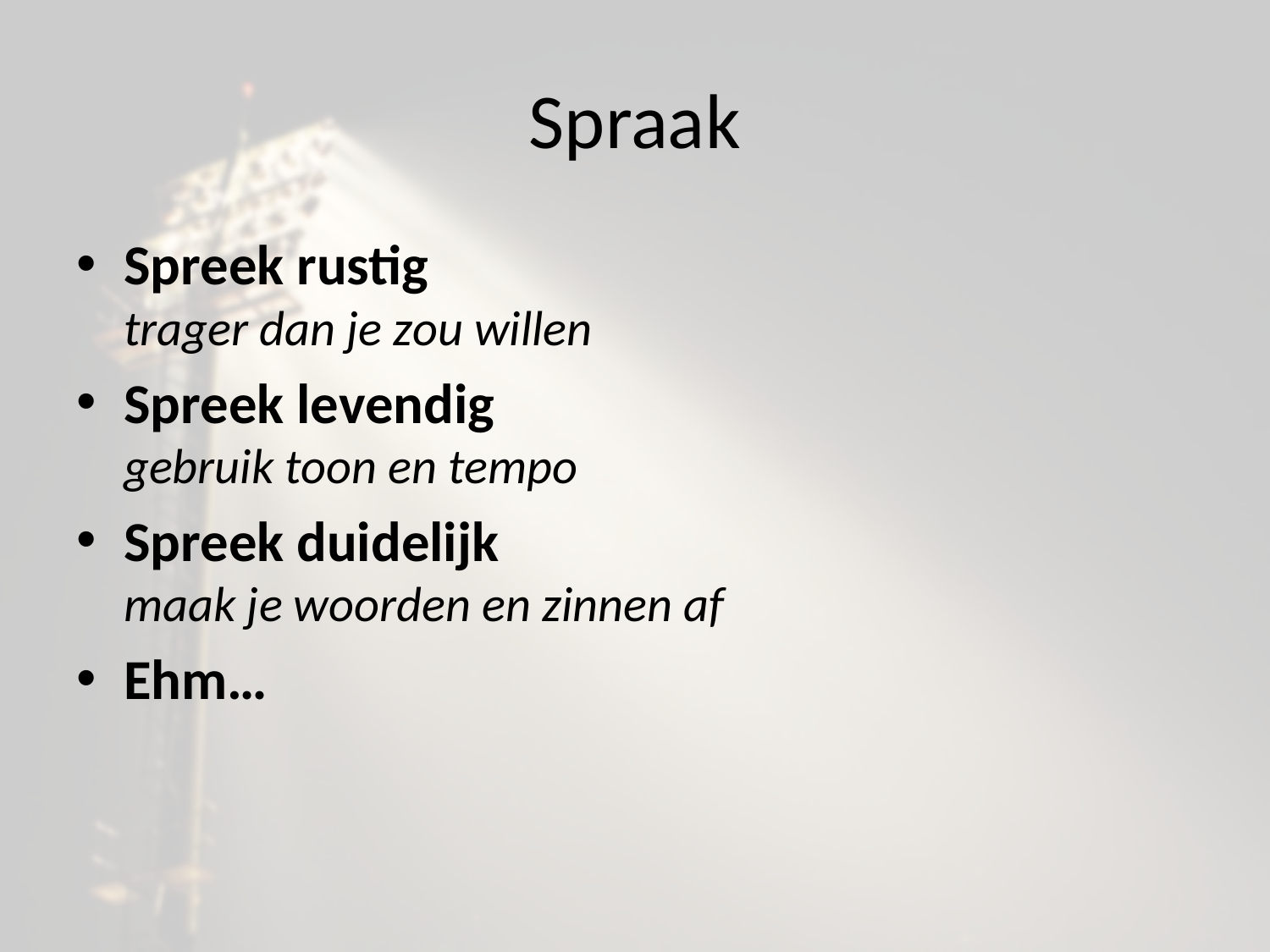

# Spraak
Spreek rustig
trager dan je zou willen
Spreek levendig
gebruik toon en tempo
Spreek duidelijk
maak je woorden en zinnen af
Ehm…